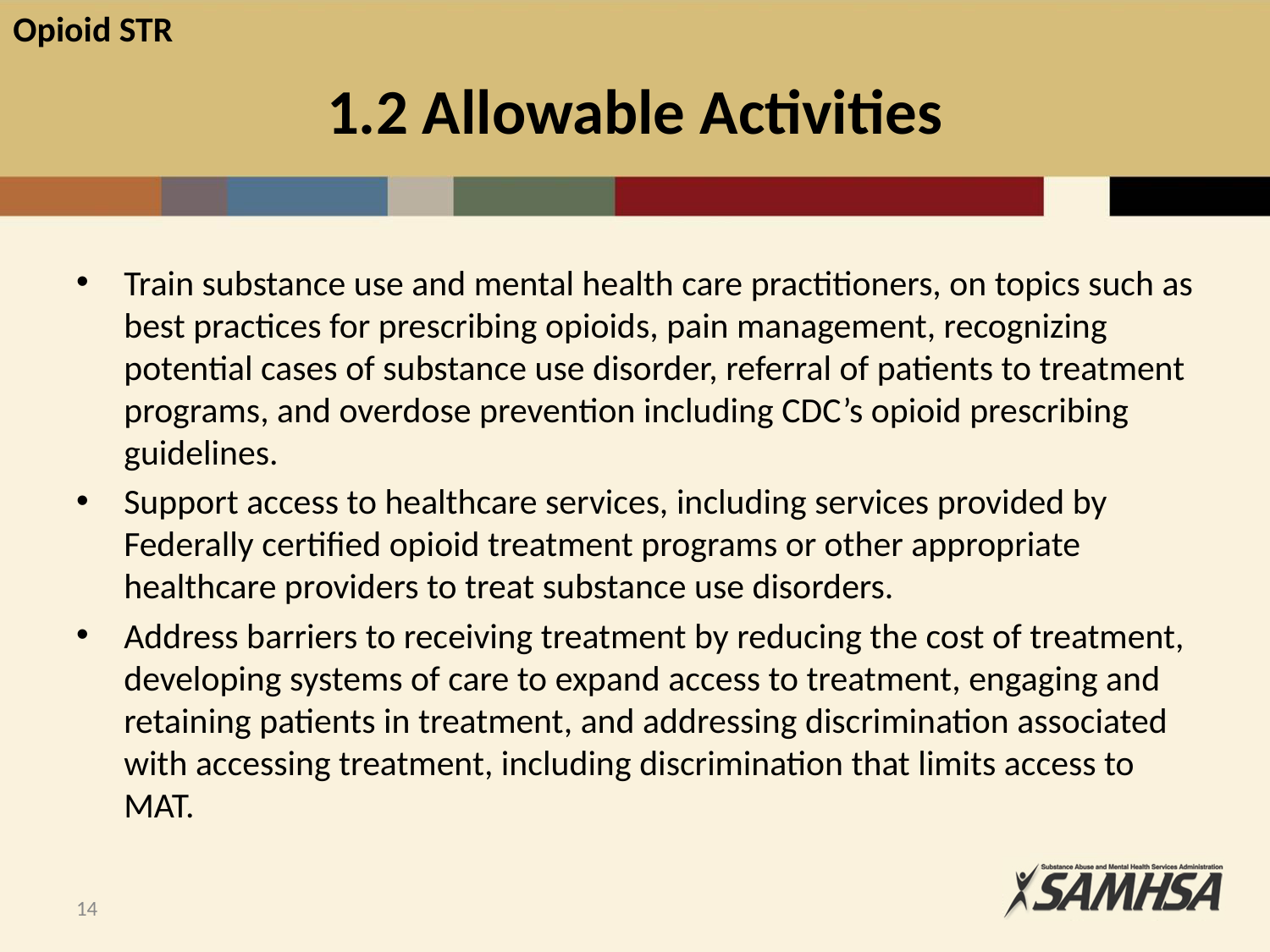

# 1.2 Allowable Activities
Train substance use and mental health care practitioners, on topics such as best practices for prescribing opioids, pain management, recognizing potential cases of substance use disorder, referral of patients to treatment programs, and overdose prevention including CDC’s opioid prescribing guidelines.
Support access to healthcare services, including services provided by Federally certified opioid treatment programs or other appropriate healthcare providers to treat substance use disorders.
Address barriers to receiving treatment by reducing the cost of treatment, developing systems of care to expand access to treatment, engaging and retaining patients in treatment, and addressing discrimination associated with accessing treatment, including discrimination that limits access to MAT.
14